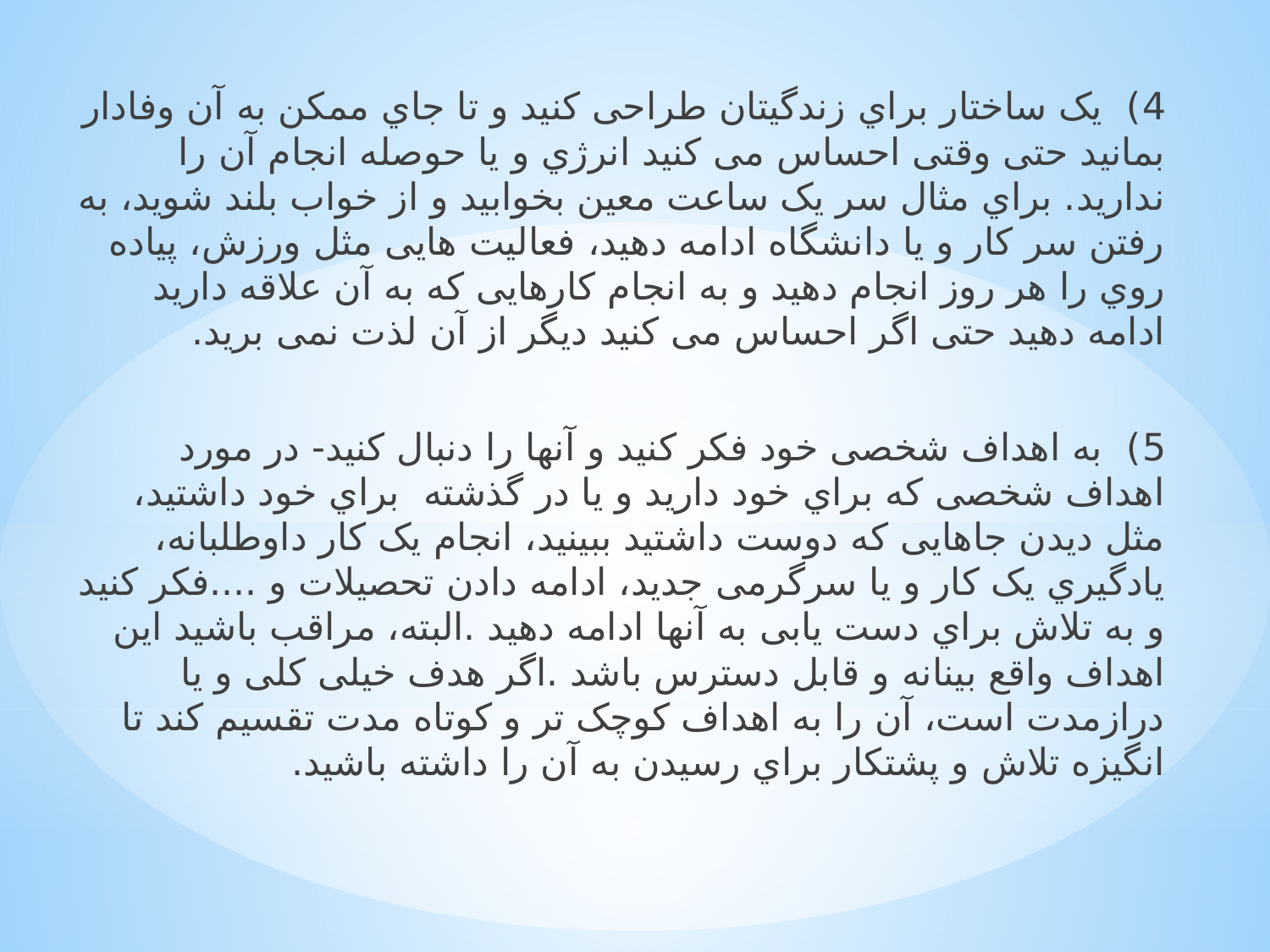

4)  ﯾﮏ ﺳﺎﺧﺘﺎر ﺑﺮاي زﻧﺪﮔﯿﺘﺎن ﻃﺮاﺣﯽ ﮐﻨﯿﺪ و ﺗﺎ ﺟﺎي ﻣﻤﮑﻦ ﺑﻪ آن وﻓﺎدار ﺑﻤﺎﻧﯿﺪ ﺣﺘﯽ وﻗﺘﯽ اﺣﺴﺎس ﻣﯽ ﮐﻨﯿﺪ اﻧﺮژي و ﯾﺎ ﺣﻮﺻﻠﻪ اﻧﺠﺎم آن را ﻧﺪارﯾﺪ. ﺑﺮاي ﻣﺜﺎل ﺳﺮ ﯾﮏ ﺳﺎﻋﺖ ﻣﻌﯿﻦ ﺑﺨﻮاﺑﯿﺪ و از ﺧﻮاب ﺑﻠﻨﺪ ﺷﻮﯾﺪ، ﺑﻪ رﻓﺘﻦ ﺳﺮ ﮐﺎر و ﯾﺎ داﻧﺸﮕﺎه اداﻣﻪ دﻫﯿﺪ، ﻓﻌﺎﻟﯿﺖ ﻫﺎﯾﯽ ﻣﺜﻞ ورزش، ﭘﯿﺎده روي را ﻫﺮ روز اﻧﺠﺎم دﻫﯿﺪ و ﺑﻪ اﻧﺠﺎم ﮐﺎرﻫﺎﯾﯽ ﮐﻪ ﺑﻪ آن ﻋﻼﻗﻪ دارﯾﺪ اداﻣﻪ دﻫﯿﺪ ﺣﺘﯽ اﮔﺮ اﺣﺴﺎس ﻣﯽ ﮐﻨﯿﺪ دﯾﮕﺮ از آن ﻟﺬت ﻧﻤﯽ ﺑﺮﯾﺪ.

5)  ﺑﻪ اﻫﺪاف ﺷﺨﺼﯽ ﺧﻮد ﻓﮑﺮ ﮐﻨﯿﺪ و آﻧﻬﺎ را دﻧﺒﺎل ﮐﻨﯿﺪ- در ﻣﻮرد اﻫﺪاف ﺷﺨﺼﯽ ﮐﻪ ﺑﺮاي ﺧﻮد دارﯾﺪ و ﯾﺎ در ﮔﺬﺷﺘﻪ  ﺑﺮاي ﺧﻮد داﺷﺘﯿﺪ، ﻣﺜﻞ دﯾﺪن ﺟﺎﻫﺎﯾﯽ ﮐﻪ دوﺳﺖ داﺷﺘﯿﺪ ﺑﺒﯿﻨﯿﺪ، اﻧﺠﺎم ﯾﮏ ﮐﺎر داوﻃﻠﺒﺎﻧﻪ، ﯾﺎدﮔﯿﺮي ﯾﮏ ﮐﺎر و ﯾﺎ ﺳﺮﮔﺮﻣﯽ ﺟﺪﯾﺪ، اداﻣﻪ دادن ﺗﺤﺼﯿﻼت و ....ﻓﮑﺮ ﮐﻨﯿﺪ و ﺑﻪ ﺗﻼش ﺑﺮاي دﺳﺖ ﯾﺎﺑﯽ ﺑﻪ آﻧﻬﺎ اداﻣﻪ دﻫﯿﺪ .اﻟﺒﺘﻪ، ﻣﺮاﻗﺐ ﺑﺎﺷﯿﺪ اﯾﻦ اﻫﺪاف واﻗﻊ ﺑﯿﻨﺎﻧﻪ و ﻗﺎﺑﻞ دﺳﺘﺮس ﺑﺎﺷﺪ .اﮔﺮ ﻫﺪف ﺧﯿﻠﯽ ﮐﻠﯽ و ﯾﺎ درازﻣﺪت اﺳﺖ، آن را ﺑﻪ اﻫﺪاف ﮐﻮﭼﮏ ﺗﺮ و ﮐﻮﺗﺎه ﻣﺪت ﺗﻘﺴﯿﻢ ﮐﻨﺪ ﺗﺎ اﻧﮕﯿﺰه ﺗﻼش و ﭘﺸﺘﮑﺎر ﺑﺮاي رﺳﯿﺪن ﺑﻪ آن را داﺷﺘﻪ ﺑﺎﺷﯿﺪ.